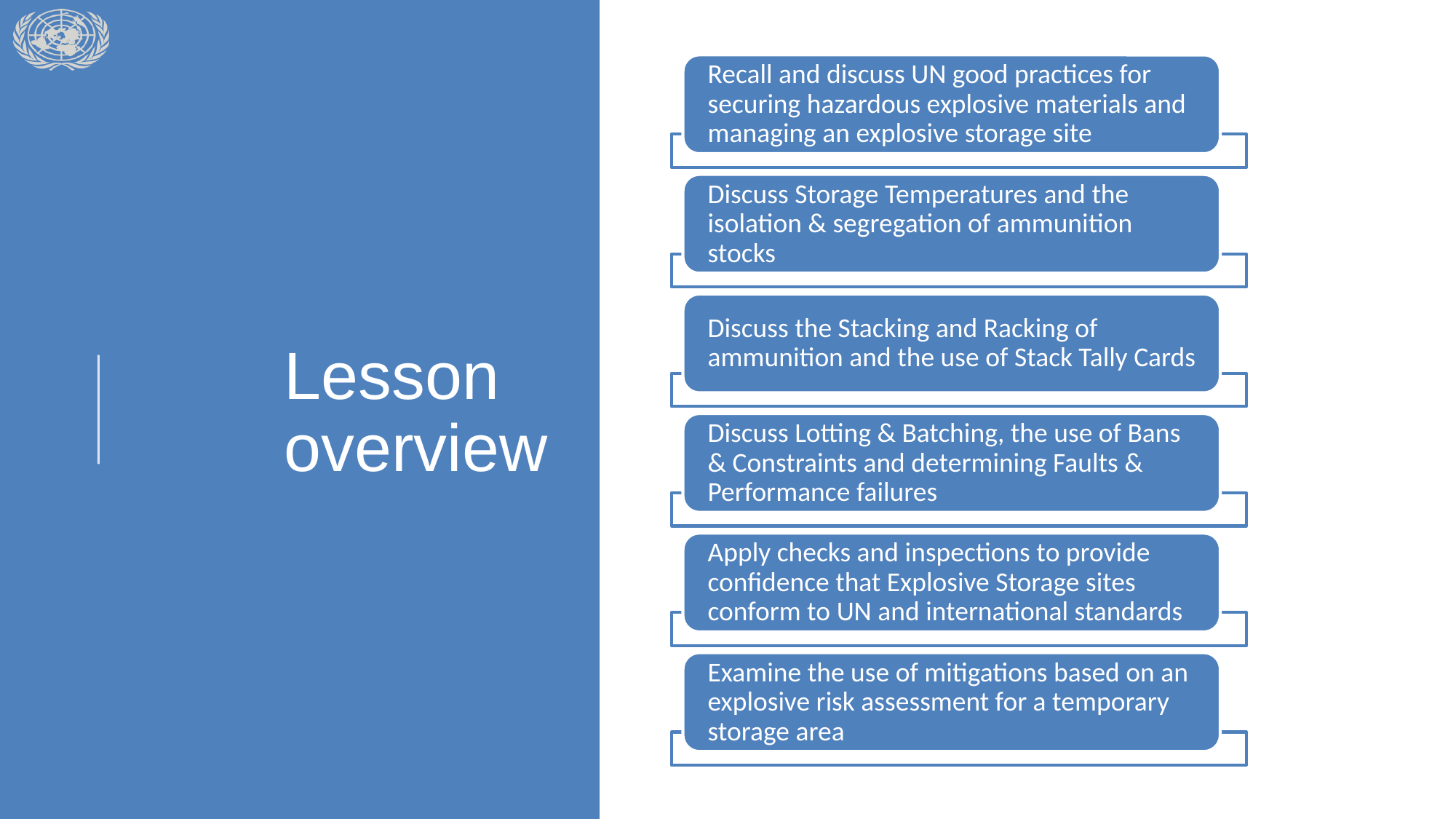

Recall and discuss UN good practices for securing hazardous explosive materials and managing an explosive storage site
Discuss Storage Temperatures and the isolation & segregation of ammunition stocks
Discuss the Stacking and Racking of ammunition and the use of Stack Tally Cards
Discuss Lotting & Batching, the use of Bans & Constraints and determining Faults & Performance failures
Apply checks and inspections to provide confidence that Explosive Storage sites conform to UN and international standards
Examine the use of mitigations based on an explosive risk assessment for a temporary storage area
# Lesson overview